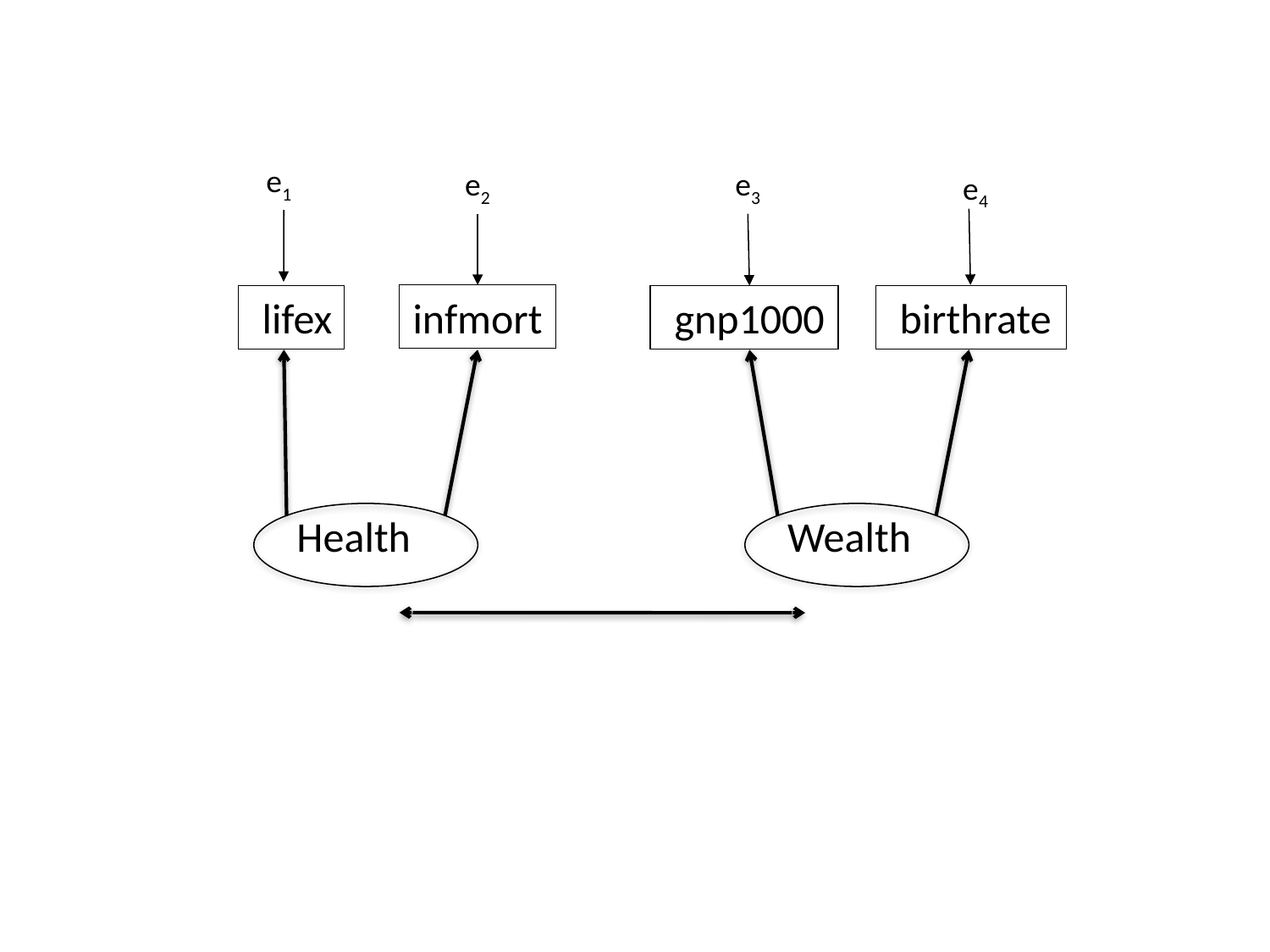

e1
e2
e3
e4

infmort

lifex

gnp1000

birthrate

Wealth

Health